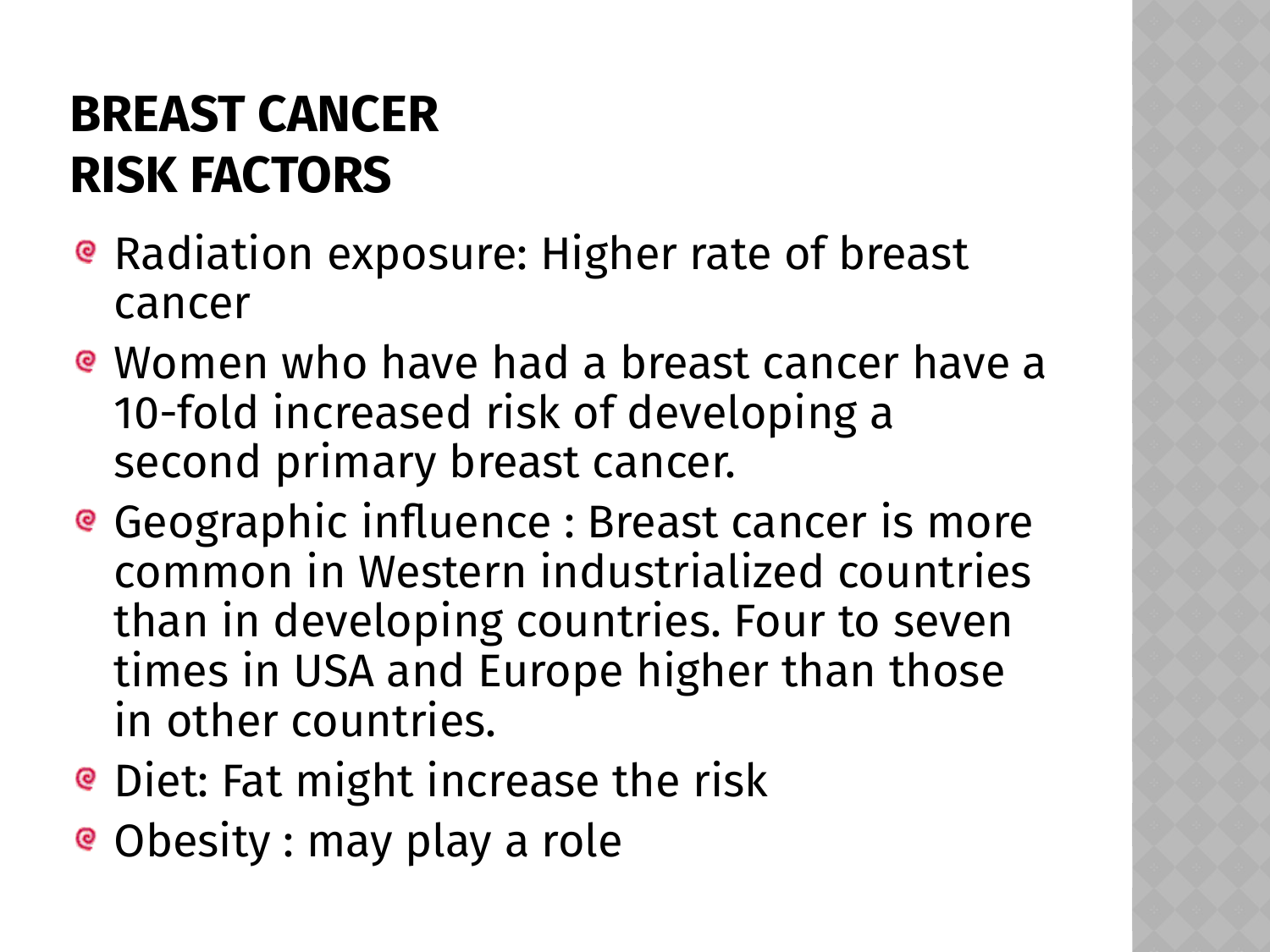

# Breast Cancer Risk Factors
Radiation exposure: Higher rate of breast cancer
Women who have had a breast cancer have a 10-fold increased risk of developing a second primary breast cancer.
Geographic influence : Breast cancer is more common in Western industrialized countries than in developing countries. Four to seven times in USA and Europe higher than those in other countries.
Diet: Fat might increase the risk
Obesity : may play a role